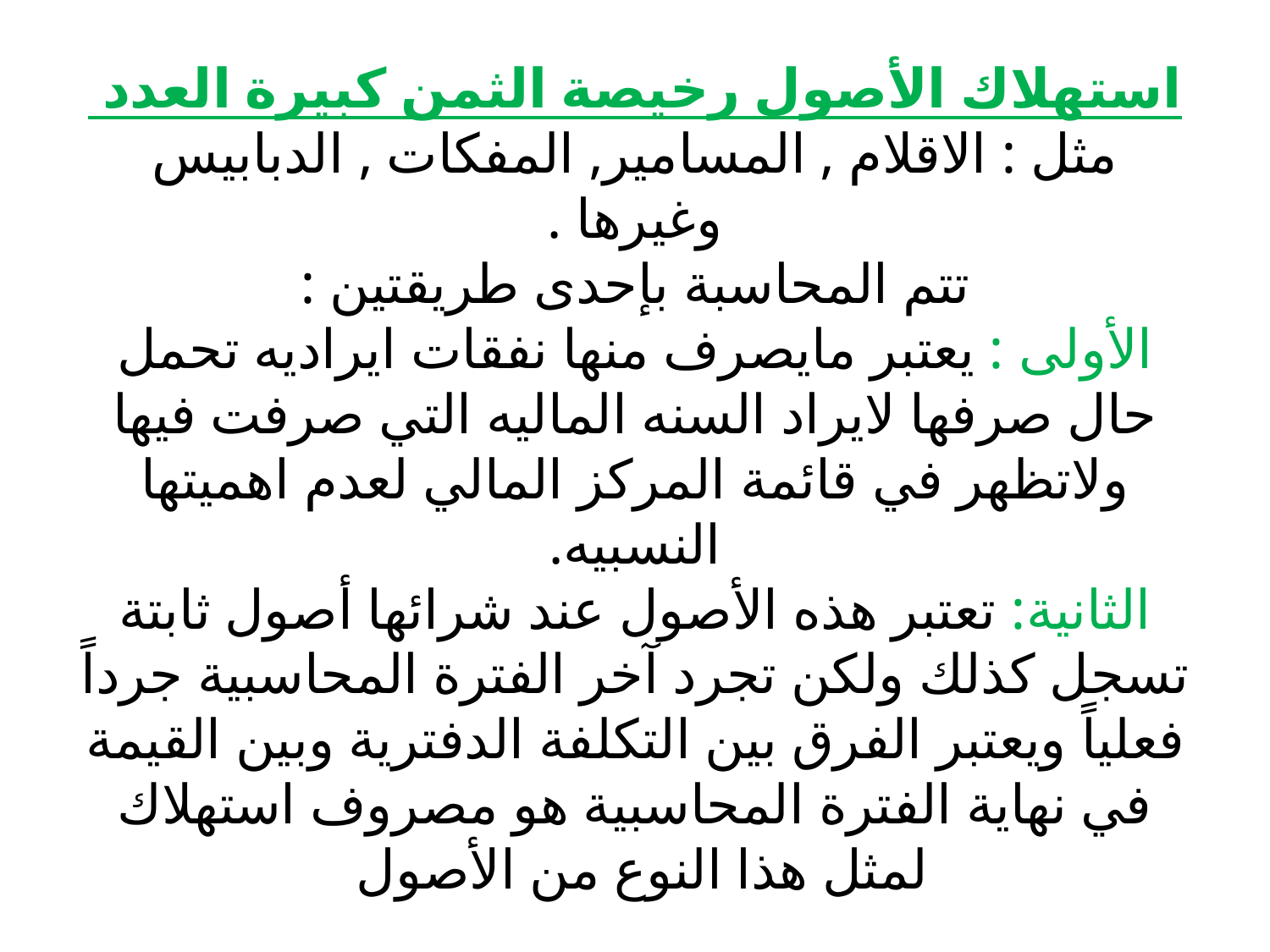

# استهلاك الأصول رخيصة الثمن كبيرة العدد مثل : الاقلام , المسامير, المفكات , الدبابيس وغيرها . تتم المحاسبة بإحدى طريقتين : الأولى : يعتبر مايصرف منها نفقات ايراديه تحمل حال صرفها لايراد السنه الماليه التي صرفت فيها ولاتظهر في قائمة المركز المالي لعدم اهميتها النسبيه. الثانية: تعتبر هذه الأصول عند شرائها أصول ثابتة تسجل كذلك ولكن تجرد آخر الفترة المحاسبية جرداً فعلياً ويعتبر الفرق بين التكلفة الدفترية وبين القيمة في نهاية الفترة المحاسبية هو مصروف استهلاك لمثل هذا النوع من الأصول